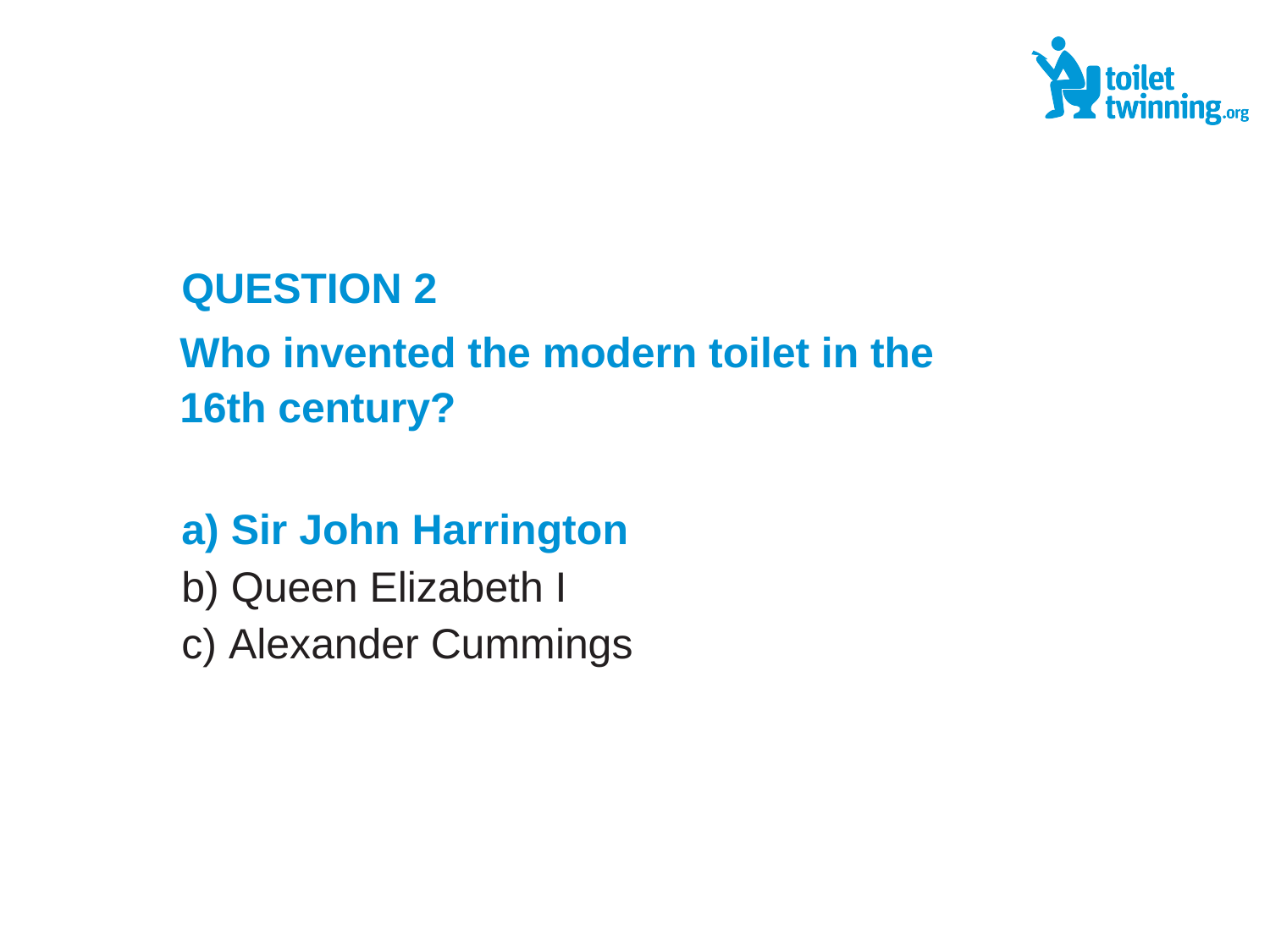

QUESTION 2
Who invented the modern toilet in the 16th century?

 Sir John Harrington
 Queen Elizabeth I
 Alexander Cummings